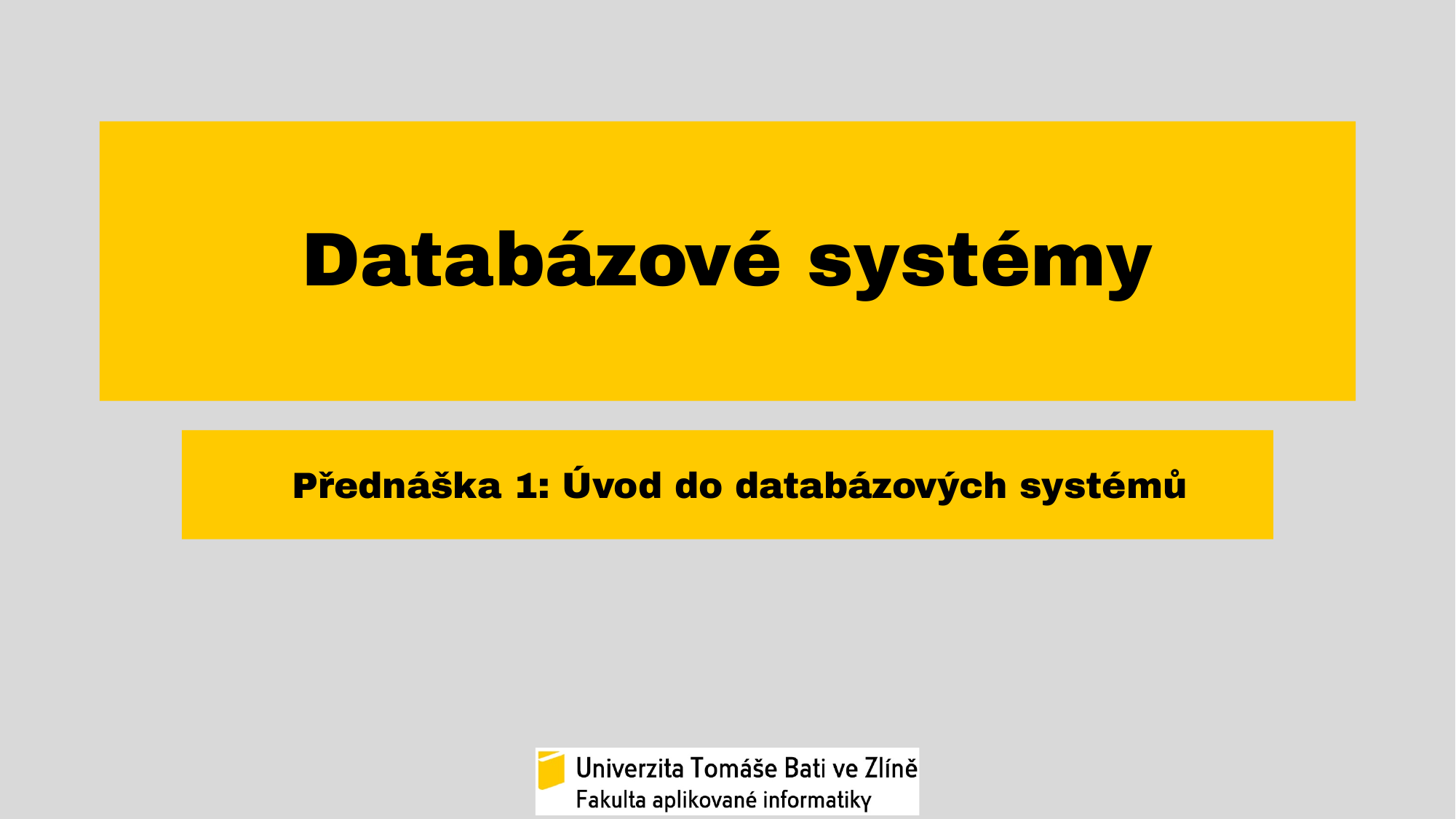

# Databázové systémy
Přednáška 1: Úvod do databázových systémů